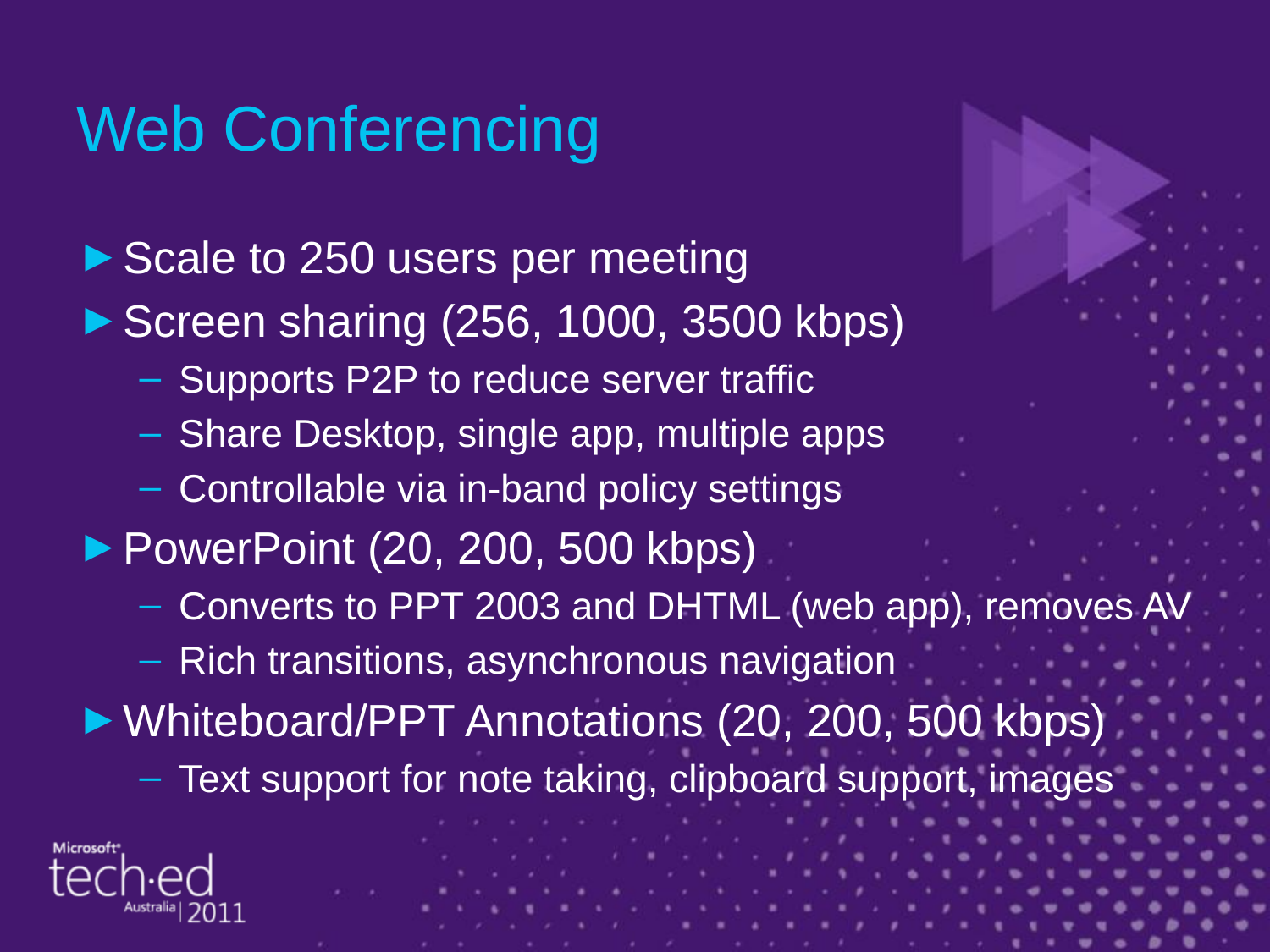

# Web Conferencing
Scale to 250 users per meeting
Screen sharing (256, 1000, 3500 kbps)
Supports P2P to reduce server traffic
Share Desktop, single app, multiple apps
Controllable via in-band policy settings
PowerPoint (20, 200, 500 kbps)
Converts to PPT 2003 and DHTML (web app), removes AV
Rich transitions, asynchronous navigation
Whiteboard/PPT Annotations (20, 200, 500 kbps)
Text support for note taking, clipboard support, images